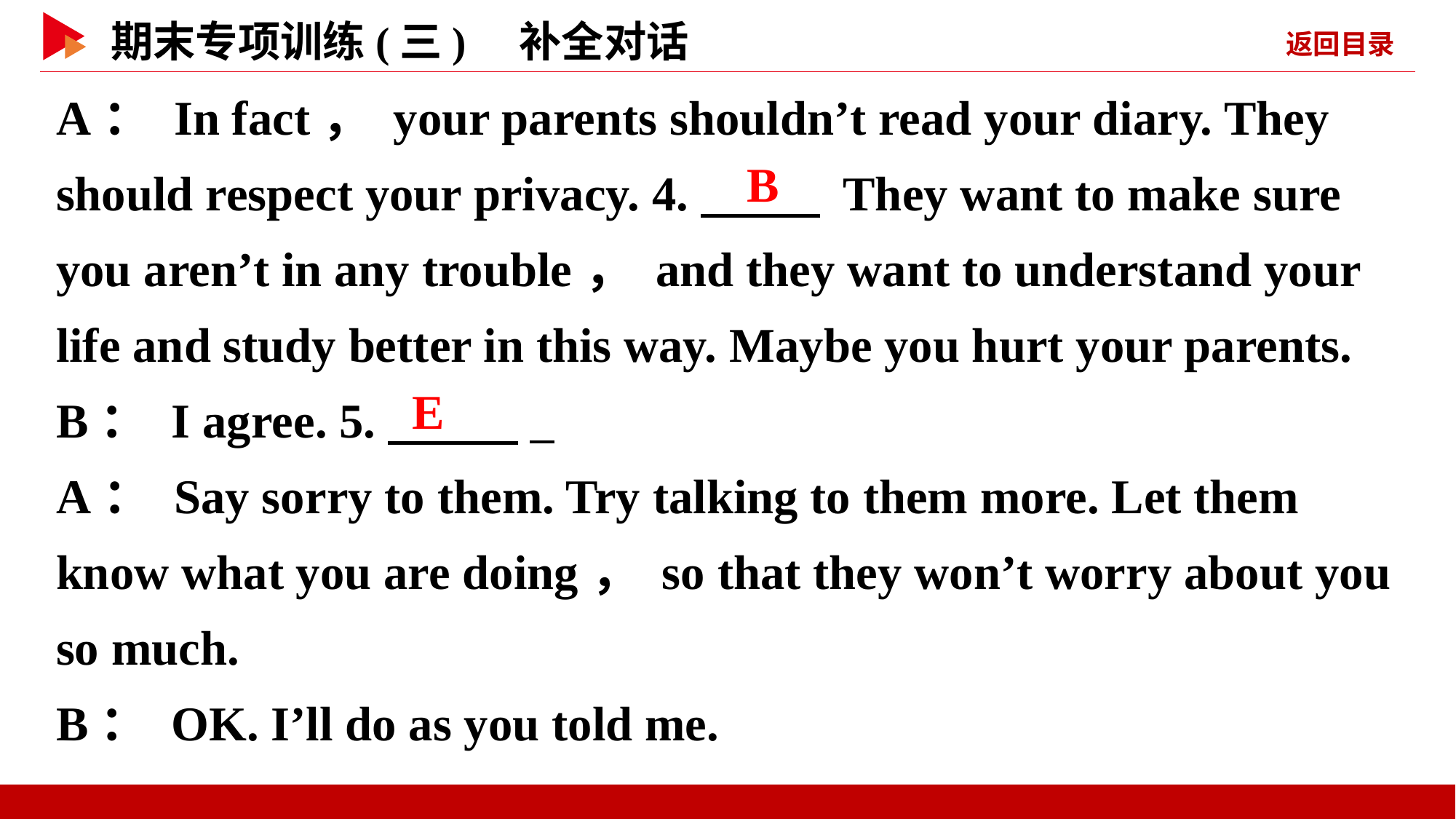

A： In fact， your parents shouldn’t read your diary. They should respect your privacy. 4.　  　 They want to make sure you aren’t in any trouble， and they want to understand your life and study better in this way. Maybe you hurt your parents.
B： I agree. 5.　  　 _
A： Say sorry to them. Try talking to them more. Let them know what you are doing， so that they won’t worry about you so much.
B： OK. I’ll do as you told me.

　B
　E